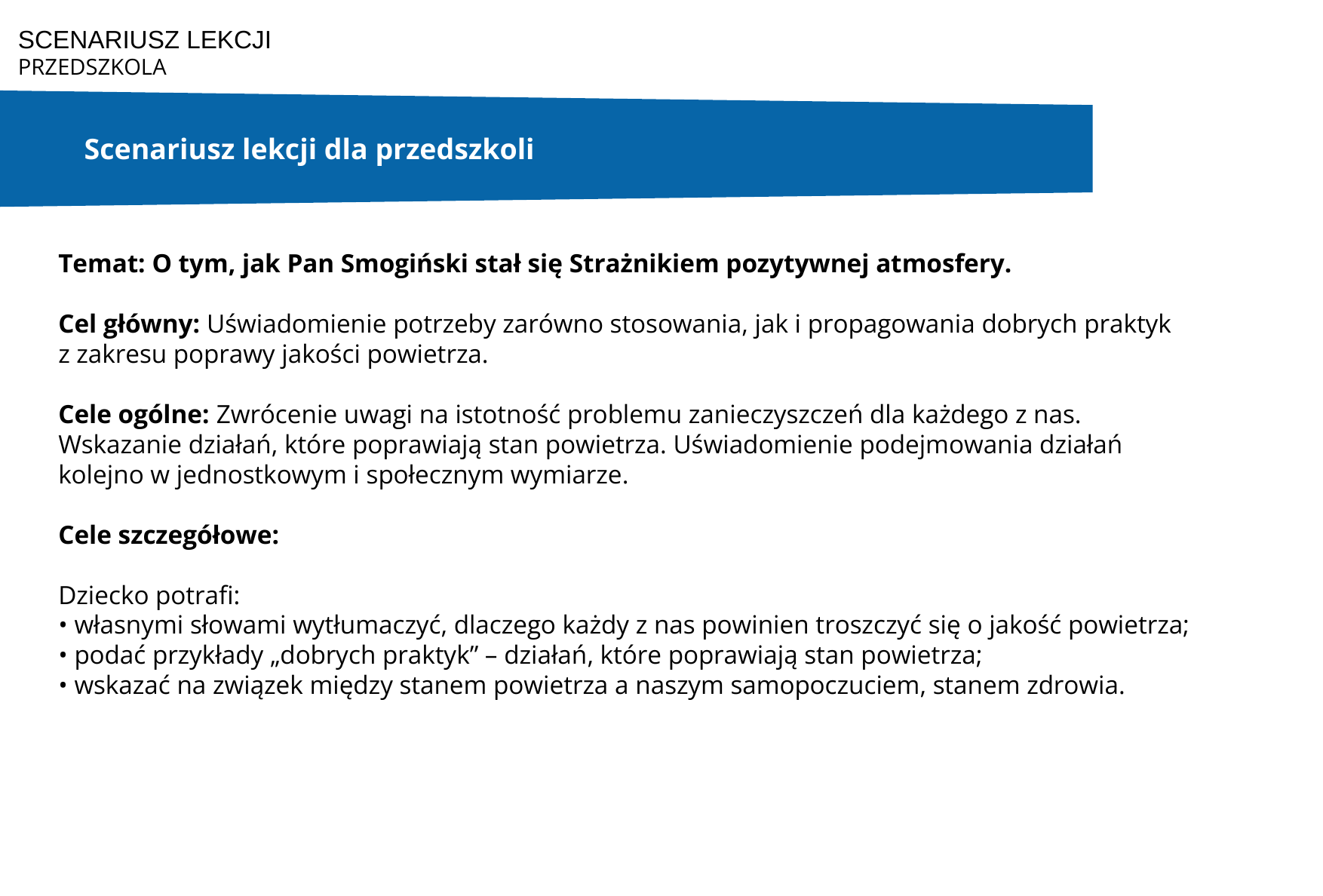

SCENARIUSZ LEKCJI
PRZEDSZKOLA
Scenariusz lekcji dla przedszkoli
Temat: O tym, jak Pan Smogiński stał się Strażnikiem pozytywnej atmosfery.

Cel główny: Uświadomienie potrzeby zarówno stosowania, jak i propagowania dobrych praktyk
z zakresu poprawy jakości powietrza.

Cele ogólne: Zwrócenie uwagi na istotność problemu zanieczyszczeń dla każdego z nas. Wskazanie działań, które poprawiają stan powietrza. Uświadomienie podejmowania działań kolejno w jednostkowym i społecznym wymiarze.

Cele szczegółowe:

Dziecko potrafi:
• własnymi słowami wytłumaczyć, dlaczego każdy z nas powinien troszczyć się o jakość powietrza;
• podać przykłady „dobrych praktyk” – działań, które poprawiają stan powietrza;
• wskazać na związek między stanem powietrza a naszym samopoczuciem, stanem zdrowia.